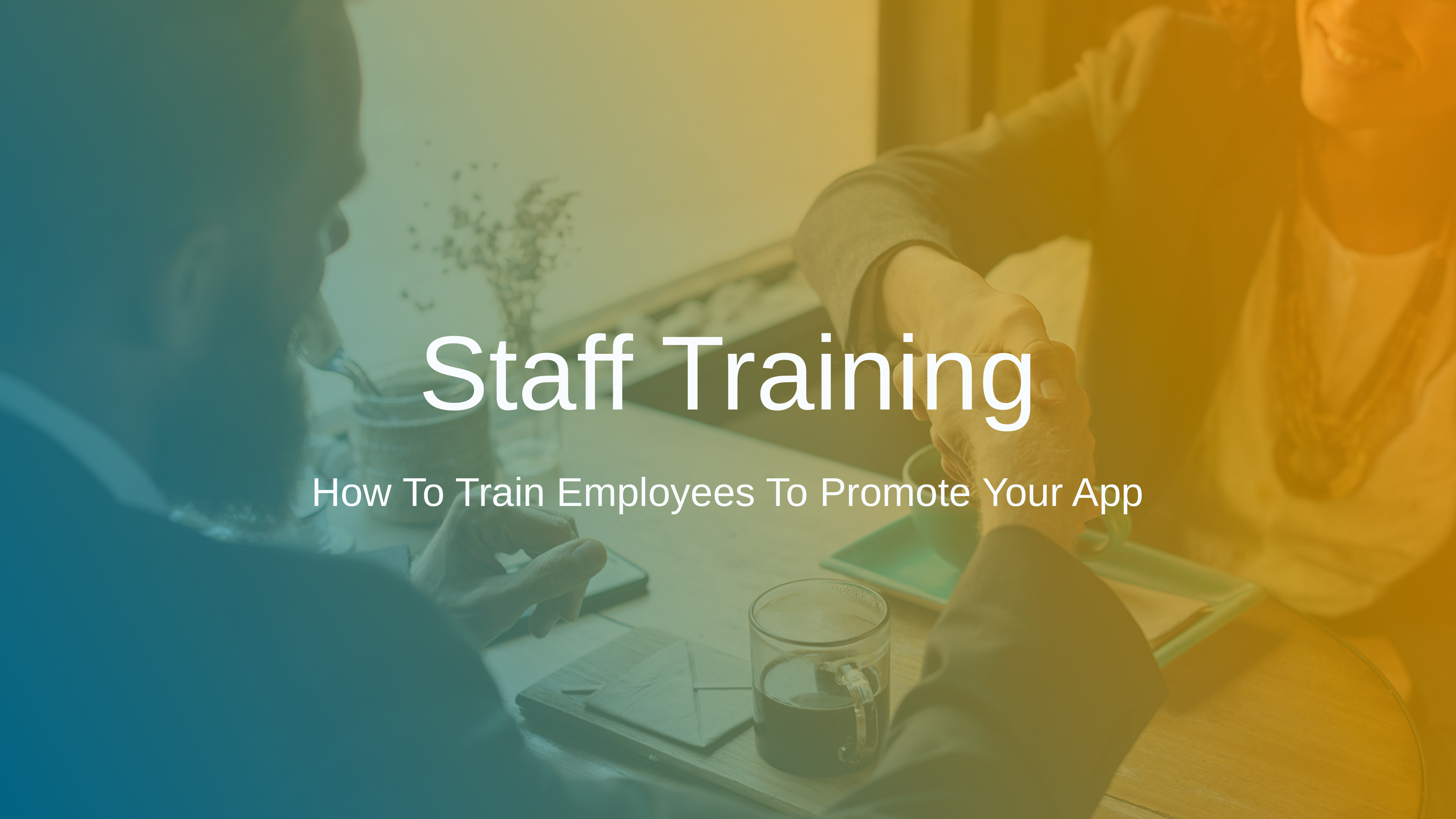

# Staff Training
How To Train Employees To Promote Your App